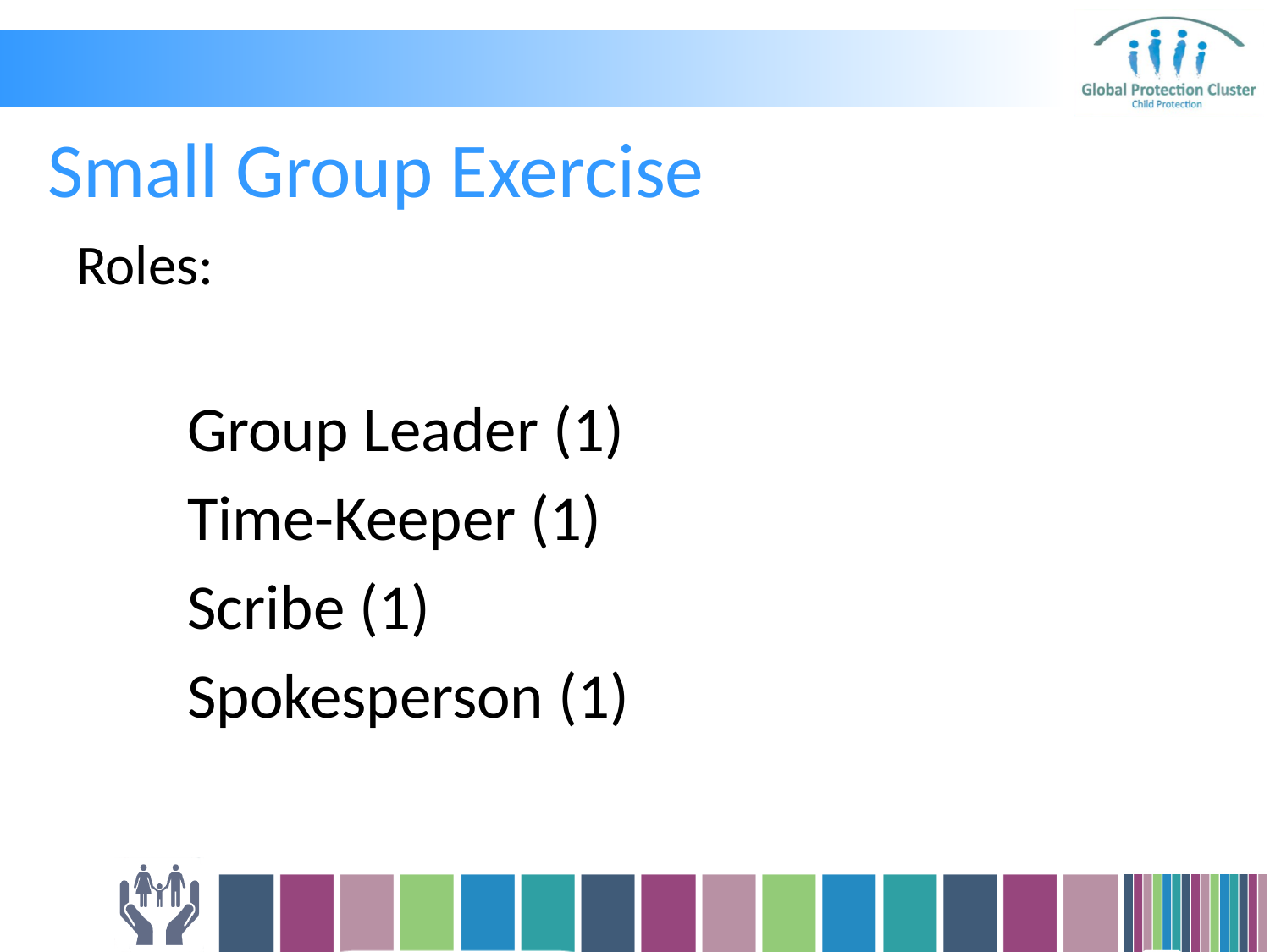

# Small Group Exercise
Roles:

Group Leader (1)
Time-Keeper (1)
Scribe (1)
Spokesperson (1)